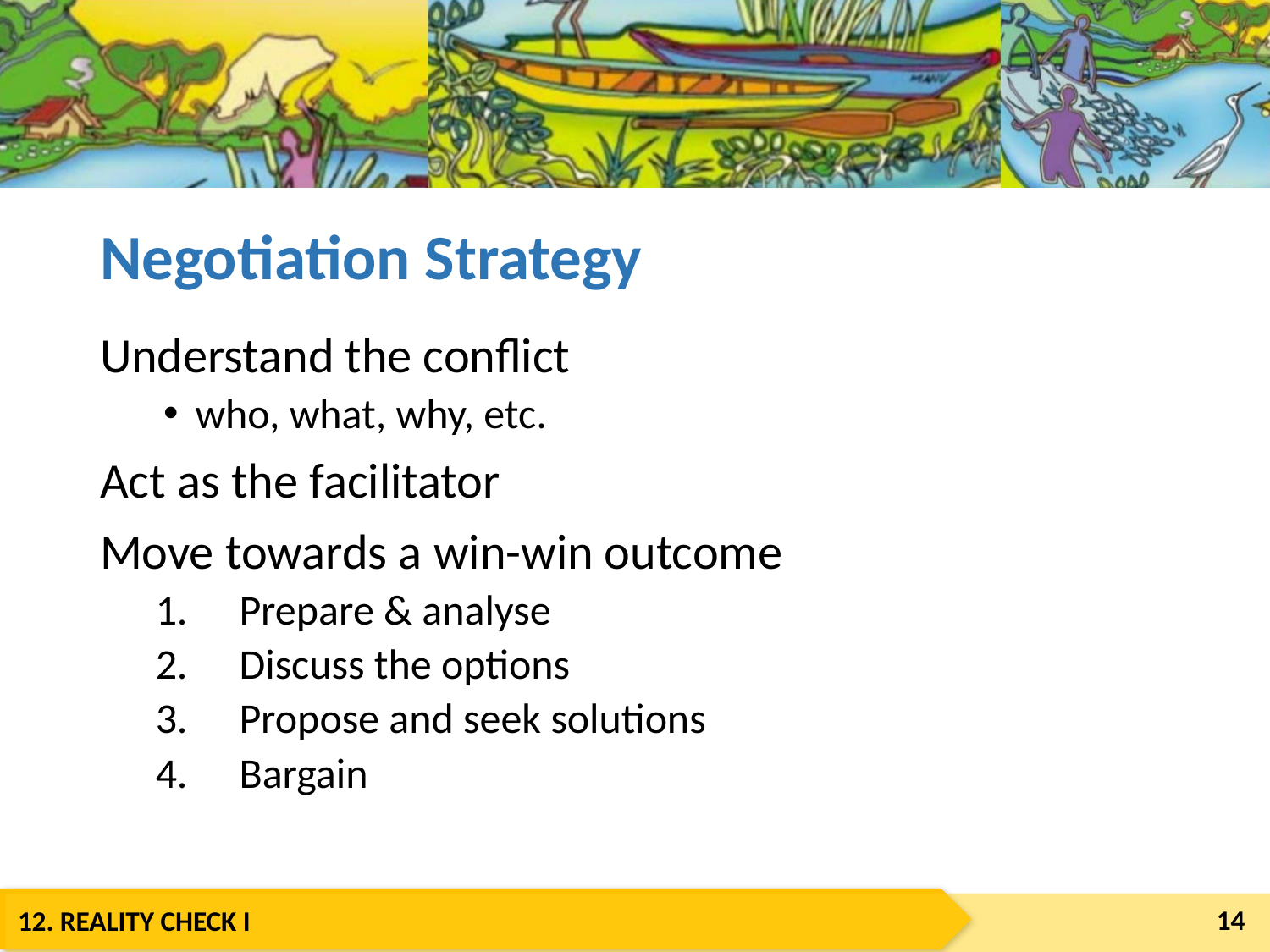

# Negotiation Strategy
Understand the conflict
who, what, why, etc.
Act as the facilitator
Move towards a win-win outcome
 Prepare & analyse
 Discuss the options
 Propose and seek solutions
 Bargain

14